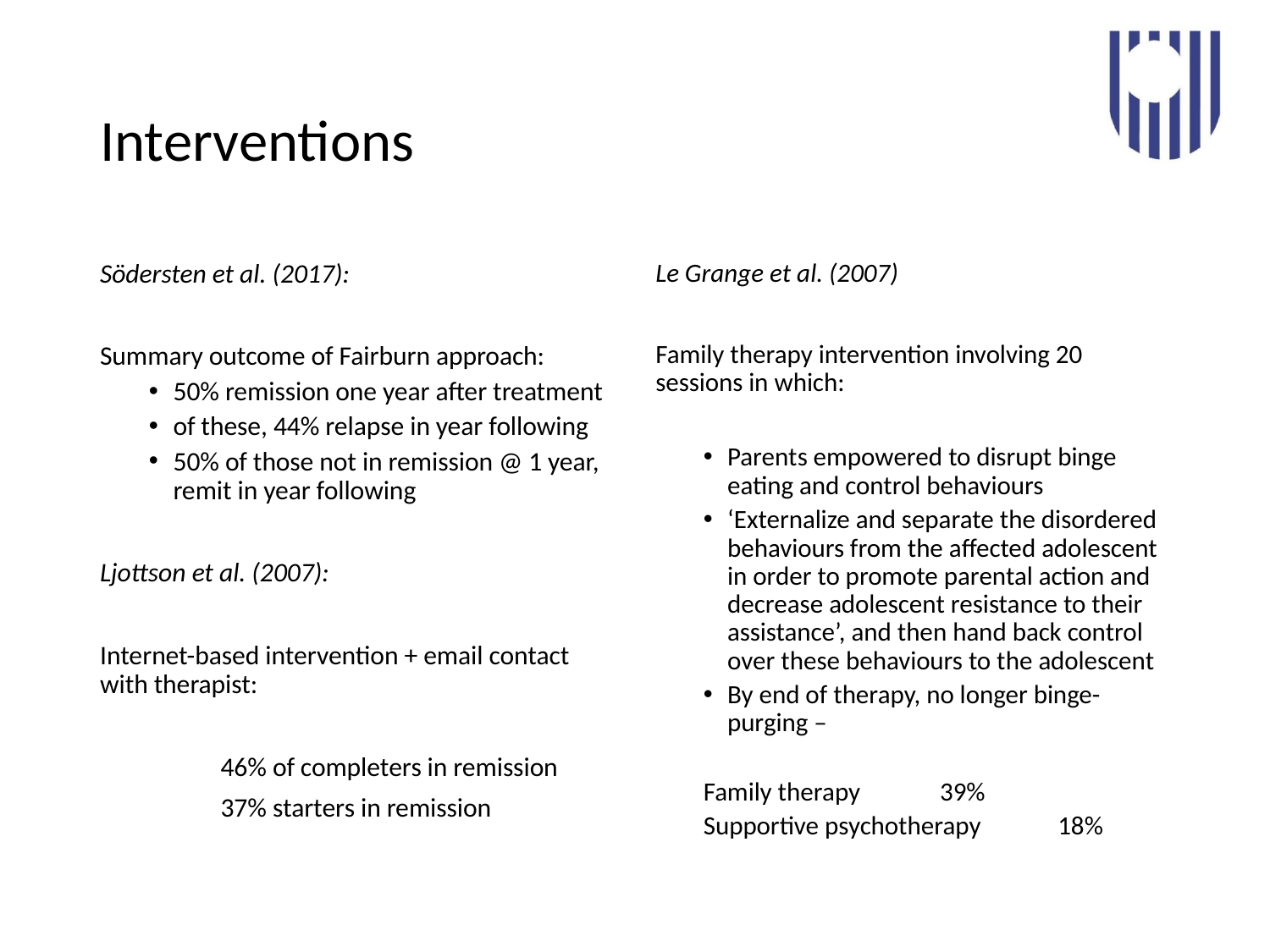

# Interventions
Södersten et al. (2017):

Summary outcome of Fairburn approach:
50% remission one year after treatment
of these, 44% relapse in year following
50% of those not in remission @ 1 year, remit in year following

Ljottson et al. (2007):

Internet-based intervention + email contact with therapist:

	46% of completers in remission
	37% starters in remission
Le Grange et al. (2007)

Family therapy intervention involving 20 sessions in which:

Parents empowered to disrupt binge eating and control behaviours
‘Externalize and separate the disordered behaviours from the affected adolescent in order to promote parental action and decrease adolescent resistance to their assistance’, and then hand back control over these behaviours to the adolescent
By end of therapy, no longer binge-purging –

Family therapy		39%
Supportive psychotherapy	18%